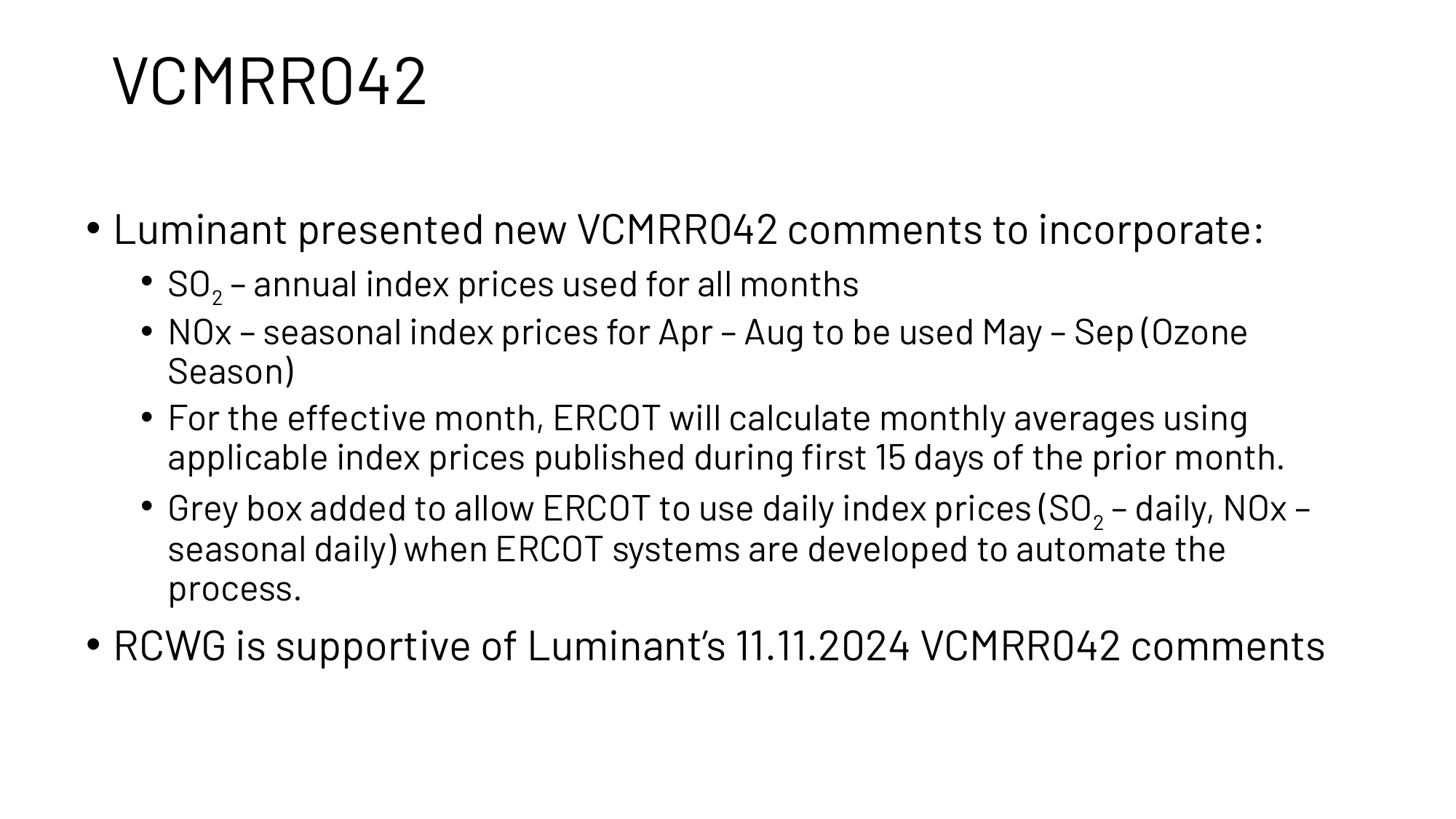

# VCMRR042
Luminant presented new VCMRR042 comments to incorporate:
SO2 – annual index prices used for all months
NOx – seasonal index prices for Apr – Aug to be used May – Sep (Ozone Season)
For the effective month, ERCOT will calculate monthly averages using applicable index prices published during first 15 days of the prior month.
Grey box added to allow ERCOT to use daily index prices (SO2 – daily, NOx – seasonal daily) when ERCOT systems are developed to automate the process.
RCWG is supportive of Luminant’s 11.11.2024 VCMRR042 comments